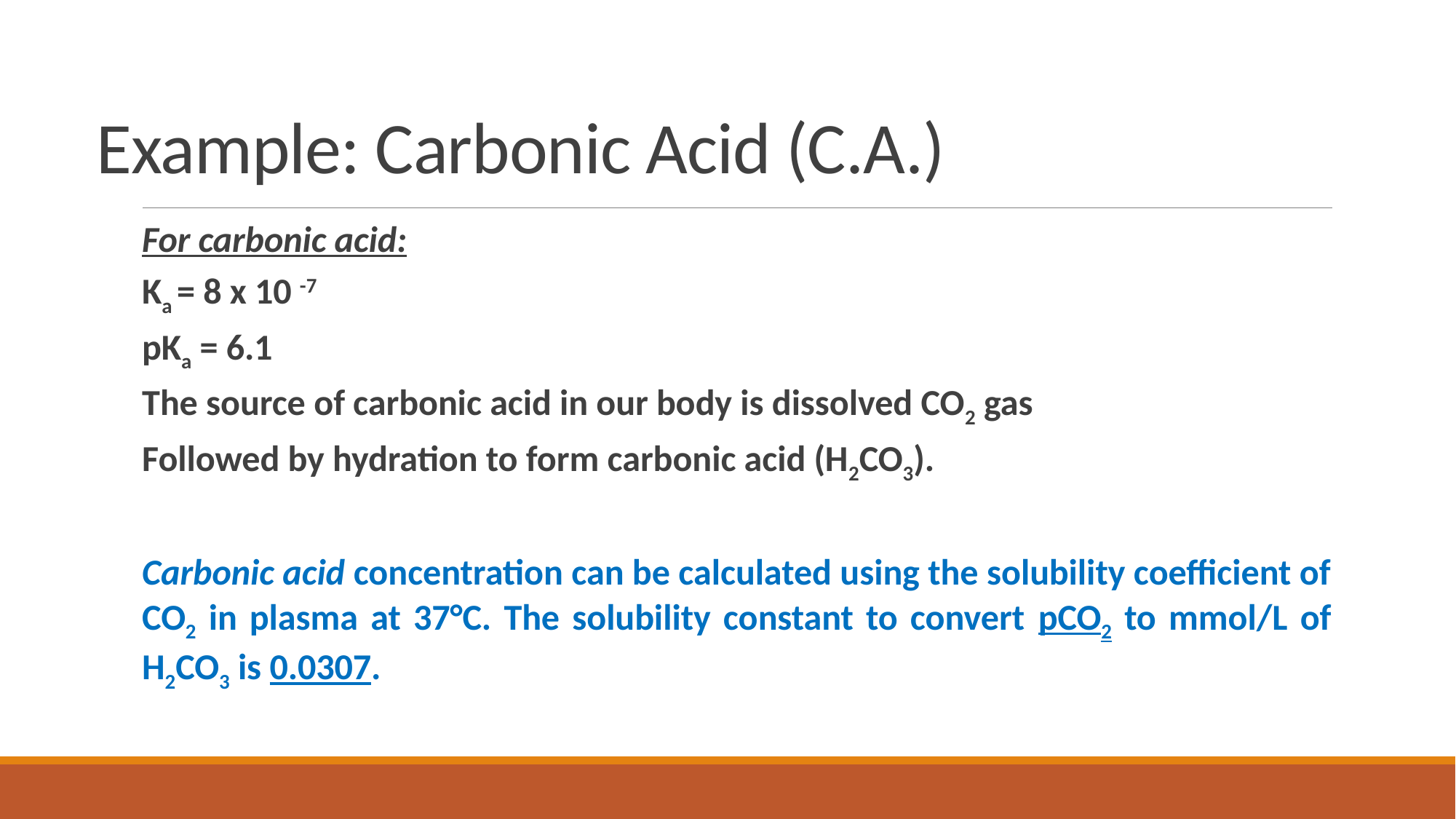

Example: Carbonic Acid (C.A.)
For carbonic acid:
Ka = 8 x 10 -7
pKa = 6.1
The source of carbonic acid in our body is dissolved CO2 gas
Followed by hydration to form carbonic acid (H2CO3).

Carbonic acid concentration can be calculated using the solubility coefficient of CO2 in plasma at 37°C. The solubility constant to convert pCO2 to mmol/L of H2CO3 is 0.0307.